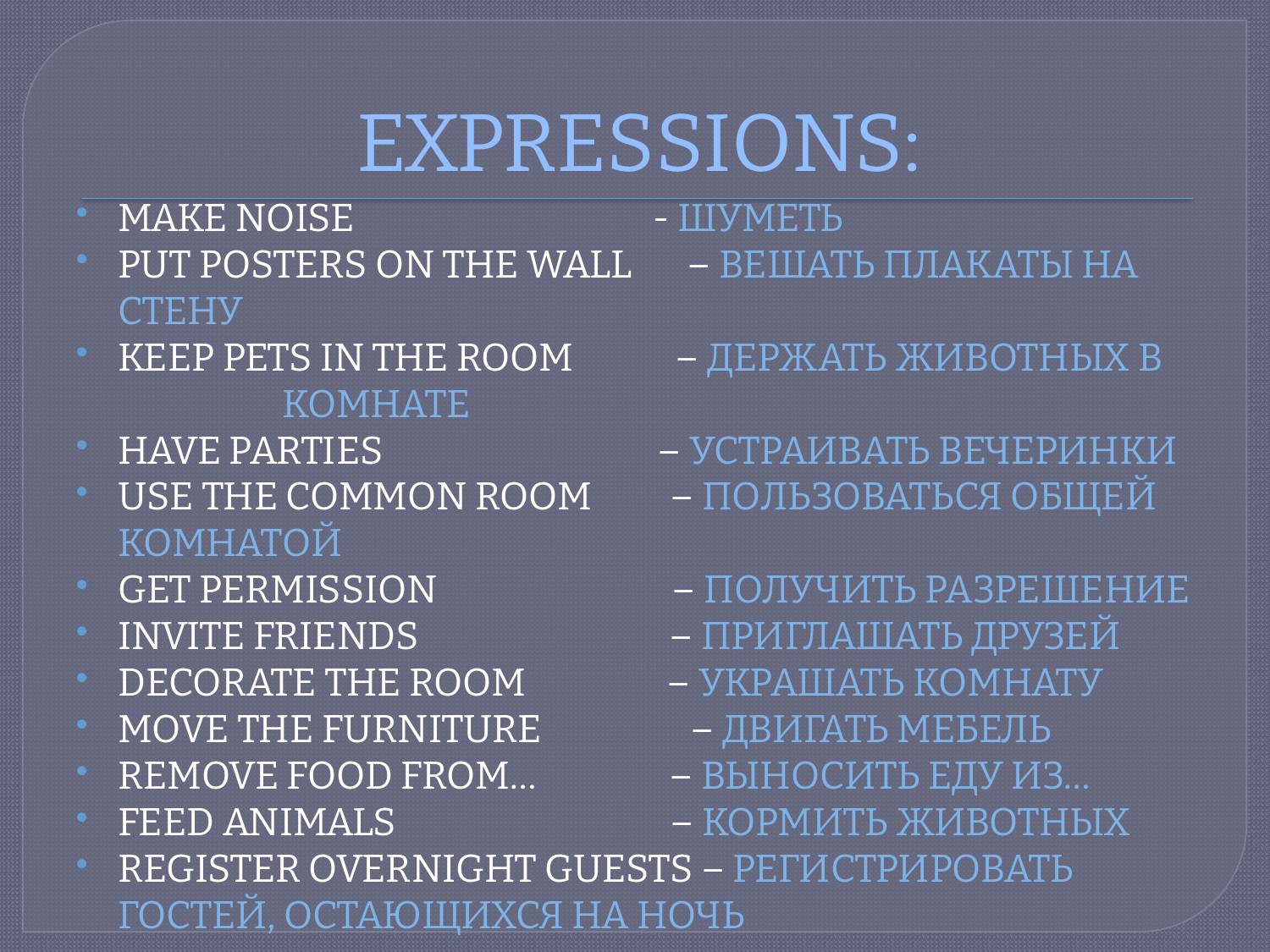

# EXPRESSIONS:
MAKE NOISE                                      - ШУМЕТЬ
PUT POSTERS ON THE WALL       – ВЕШАТЬ ПЛАКАТЫ НА  СТЕНУ
KEEP PETS IN THE ROOM             – ДЕРЖАТЬ ЖИВОТНЫХ В                         КОМНАТЕ
HAVE PARTIES                                   – УСТРАИВАТЬ ВЕЧЕРИНКИ
USE THE COMMON ROOM          – ПОЛЬЗОВАТЬСЯ ОБЩЕЙ КОМНАТОЙ
GET PERMISSION                              – ПОЛУЧИТЬ РАЗРЕШЕНИЕ
INVITE FRIENDS                                – ПРИГЛАШАТЬ ДРУЗЕЙ
DECORATE THE ROOM                  – УКРАШАТЬ КОМНАТУ
MOVE THE FURNITURE                   – ДВИГАТЬ МЕБЕЛЬ
REMOVE FOOD FROM…                 – ВЫНОСИТЬ ЕДУ ИЗ…
FEED ANIMALS                                   – КОРМИТЬ ЖИВОТНЫХ
REGISTER OVERNIGHT GUESTS – РЕГИСТРИРОВАТЬ ГОСТЕЙ, ОСТАЮЩИХСЯ НА НОЧЬ